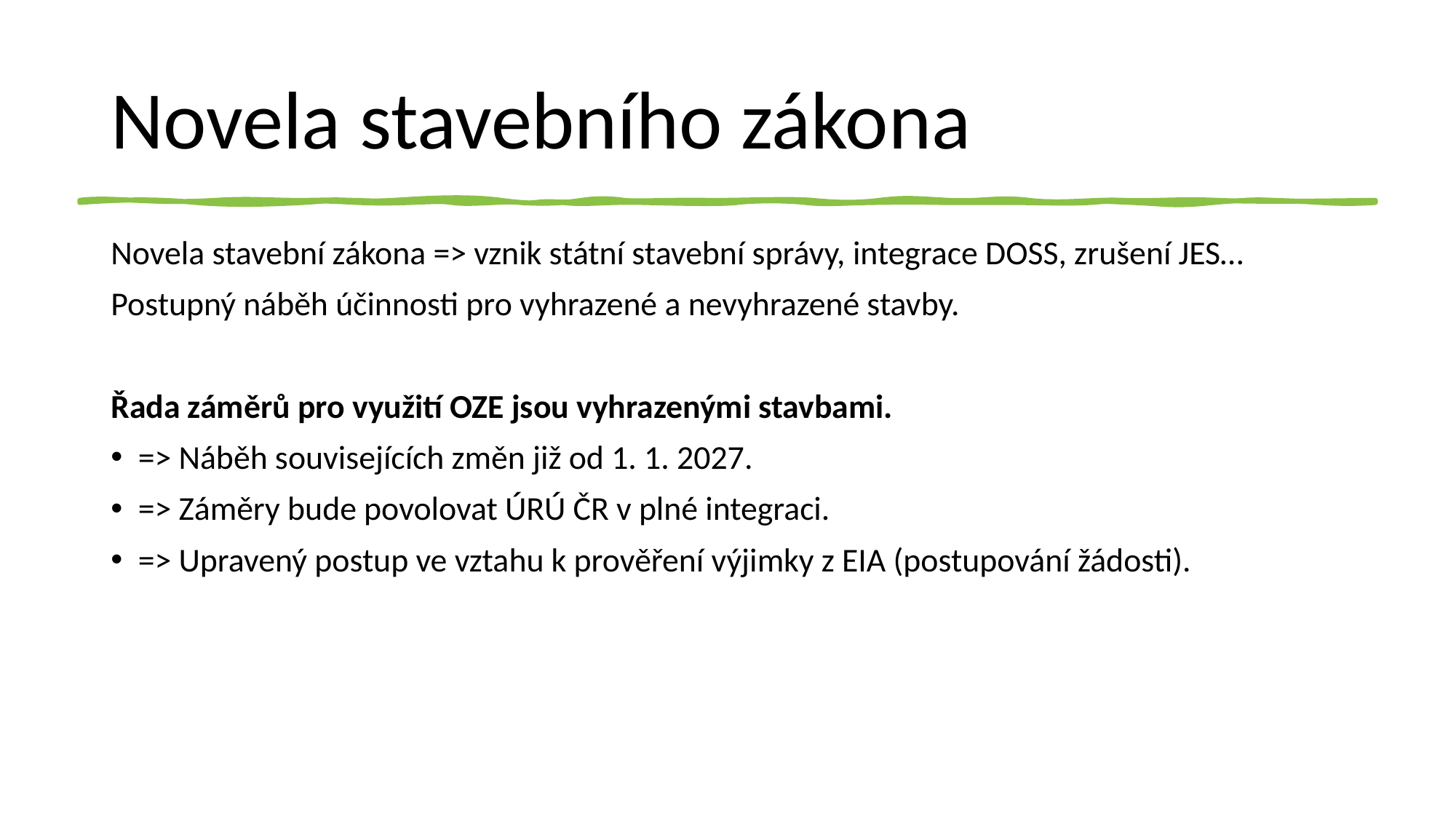

# Novela stavebního zákona

Novela stavební zákona => vznik státní stavební správy, integrace DOSS, zrušení JES…
Postupný náběh účinnosti pro vyhrazené a nevyhrazené stavby.

Řada záměrů pro využití OZE jsou vyhrazenými stavbami.
=> Náběh souvisejících změn již od 1. 1. 2027.
=> Záměry bude povolovat ÚRÚ ČR v plné integraci.
=> Upravený postup ve vztahu k prověření výjimky z EIA (postupování žádosti).